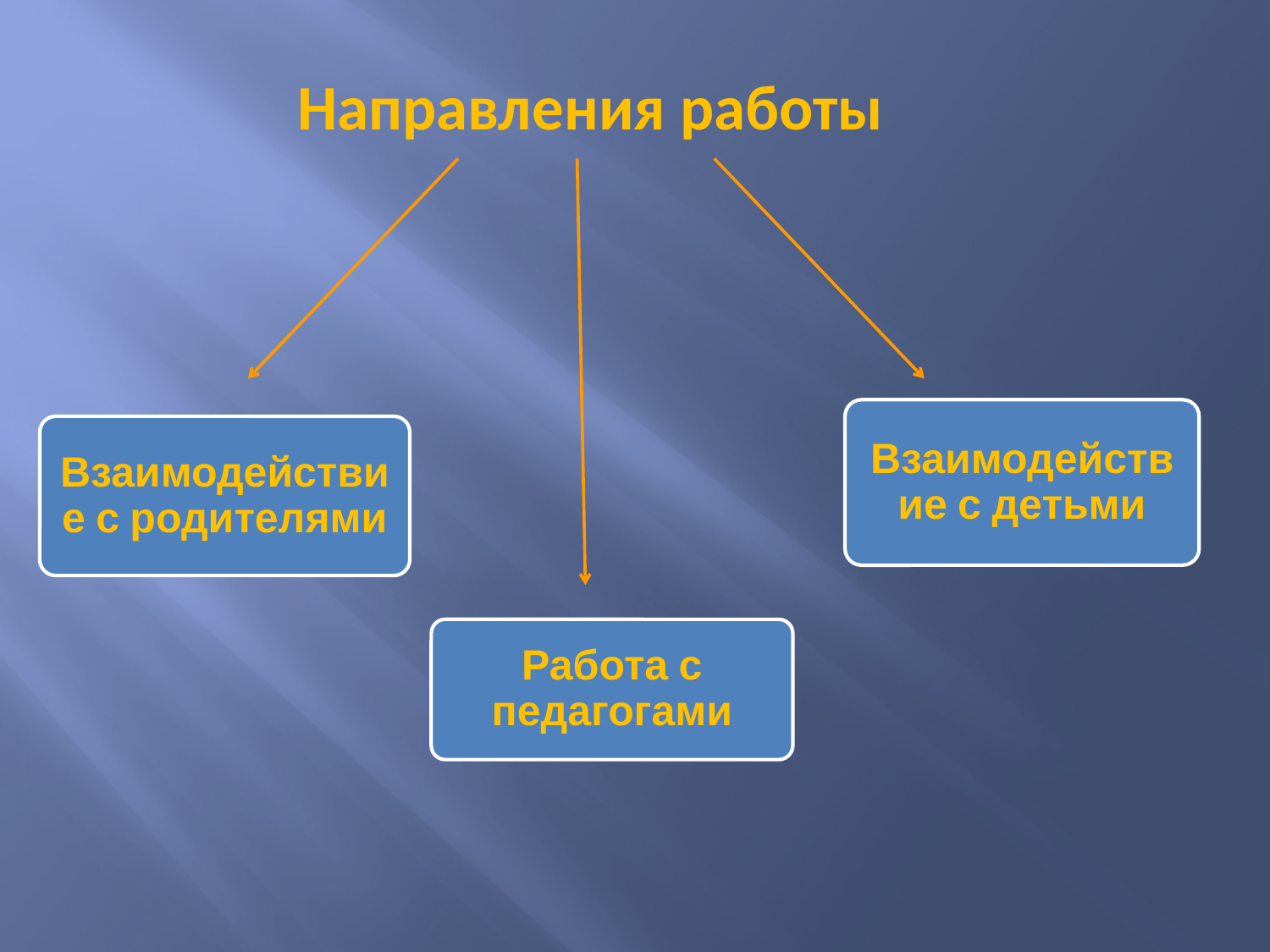

Направления работы

Взаимодействие с детьми

Взаимодействие с родителями

Работа с педагогами